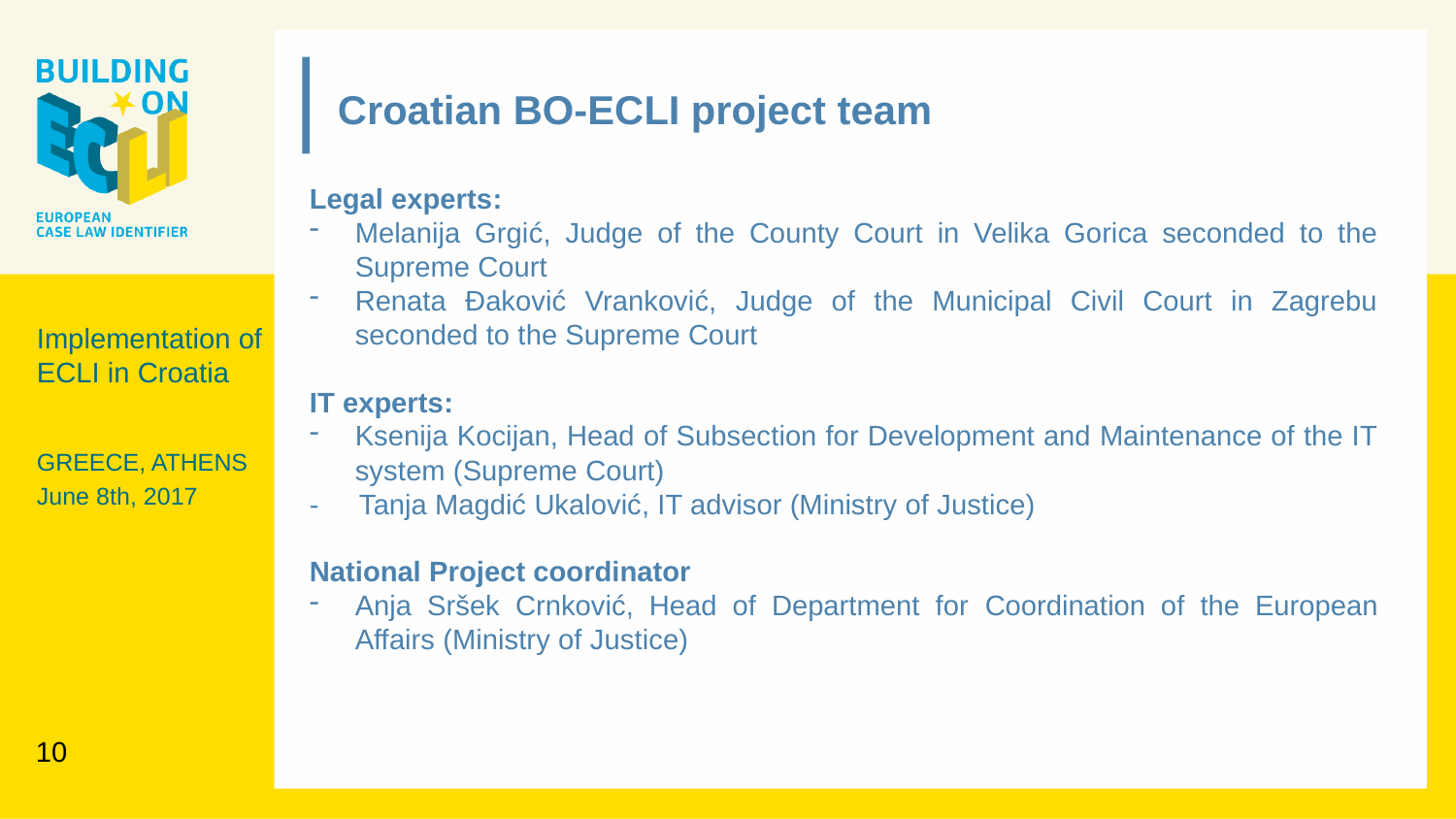

Croatian BO-ECLI project team
Legal experts:
Melanija Grgić, Judge of the County Court in Velika Gorica seconded to the Supreme Court
Renata Đaković Vranković, Judge of the Municipal Civil Court in Zagrebu seconded to the Supreme Court

IT experts:
Ksenija Kocijan, Head of Subsection for Development and Maintenance of the IT system (Supreme Court)
-     Tanja Magdić Ukalović, IT advisor (Ministry of Justice)

National Project coordinator
Anja Sršek Crnković, Head of Department for Coordination of the European Affairs (Ministry of Justice)
Implementation of ECLI in Croatia
GREECE, ATHENS
June 8th, 2017
10